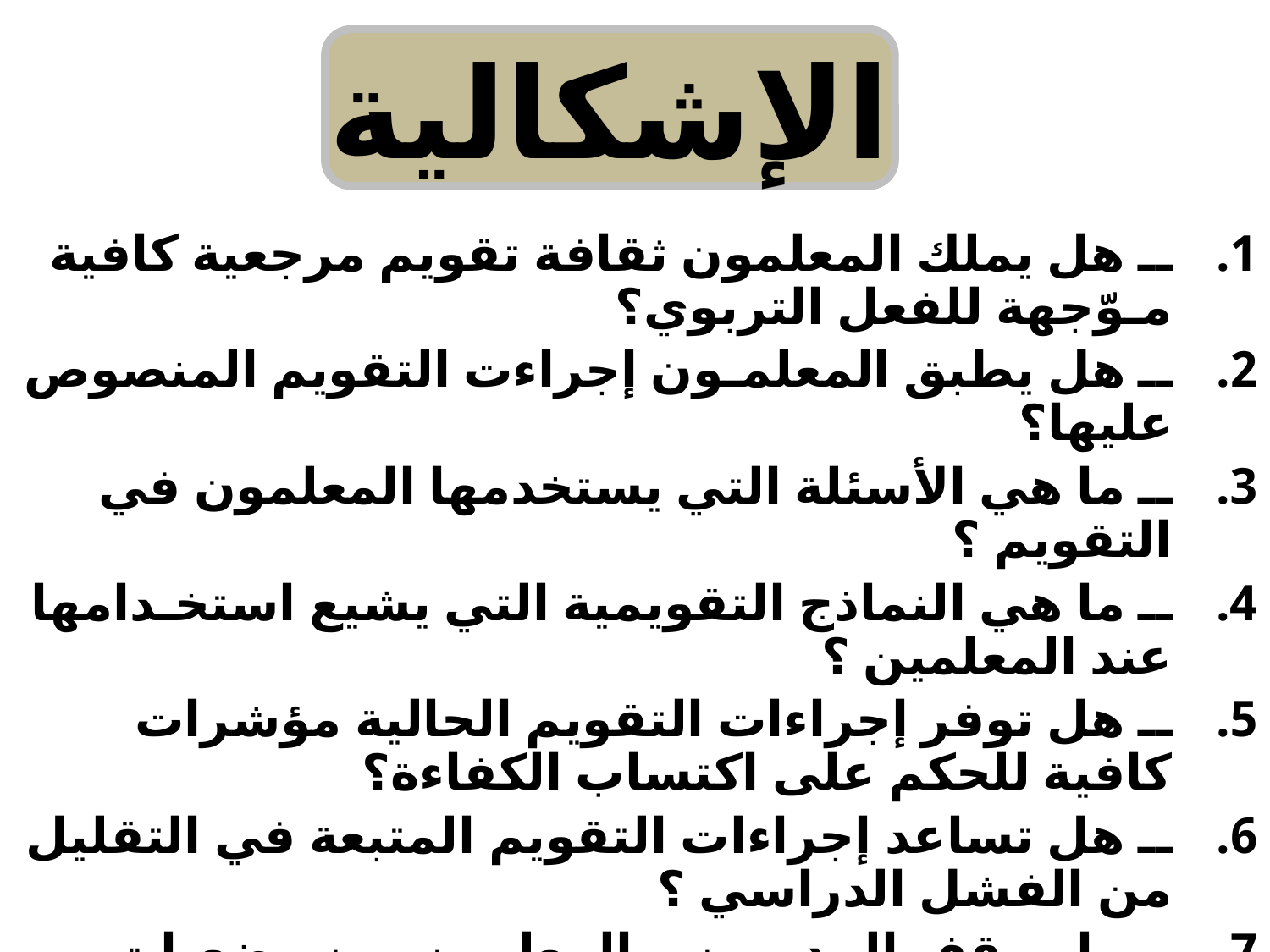

الإشكالية
ــ هل يملك المعلمون ثقافة تقويم مرجعية كافية مـوّجهة للفعل التربوي؟
ــ هل يطبق المعلمـون إجراءت التقويم المنصوص عليها؟
ــ ما هي الأسئلة التي يستخدمها المعلمون في التقويم ؟
ــ ما هي النماذج التقويمية التي يشيع استخـدامها عند المعلمين ؟
ــ هل توفر إجراءات التقويم الحالية مؤشرات كافية للحكم على اكتساب الكفاءة؟
ــ هل تساعد إجراءات التقويم المتبعة في التقليل من الفشل الدراسي ؟
ــ ما موقف المديرين و المعلمين  من وضعيات التقويم السائدة حاليا؟
ــ ما هي الصعوبات التي يواجهها المعلمون في استخدام التقويم ؟